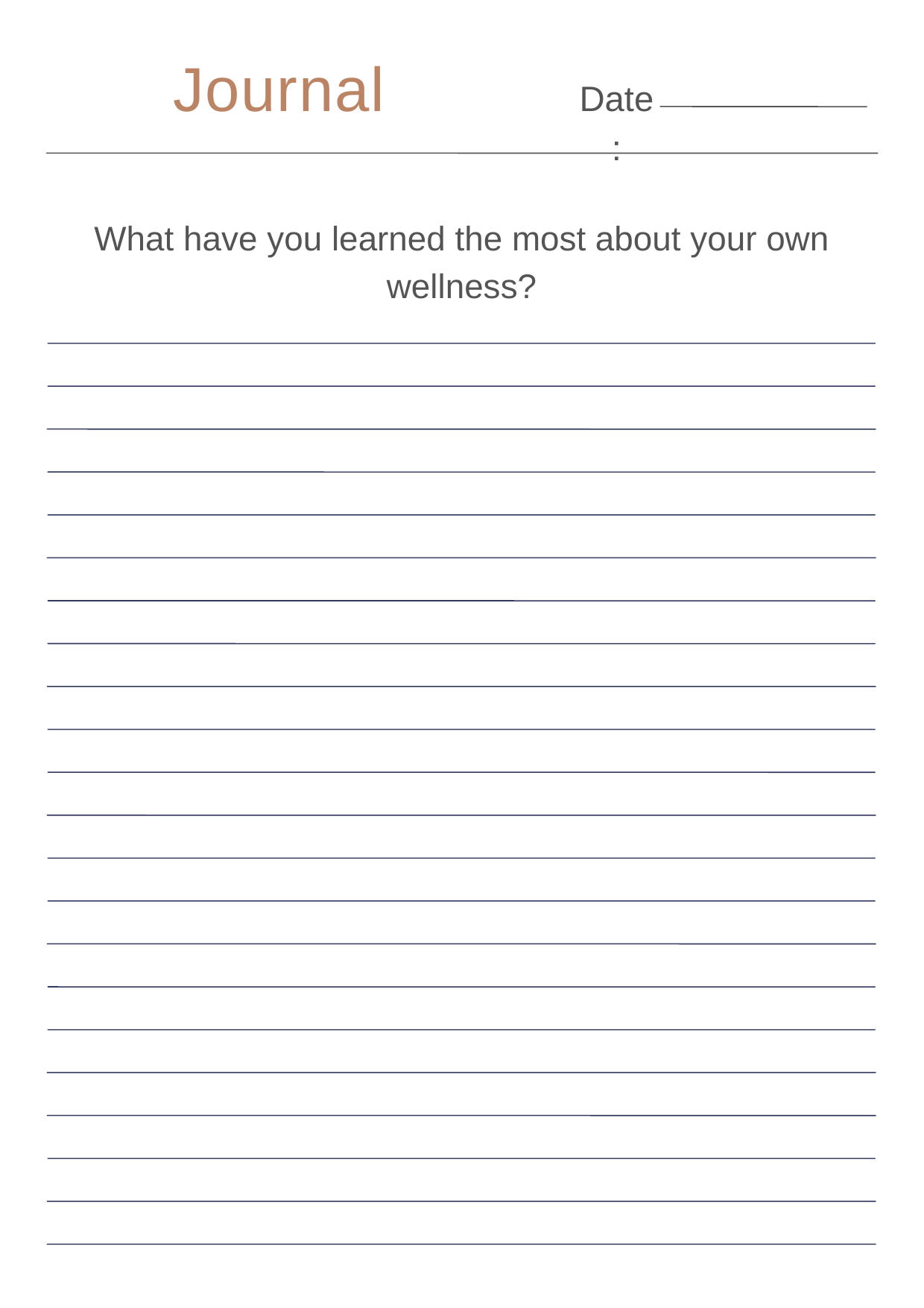

Journal
Date:

What have you learned the most about your own wellness?